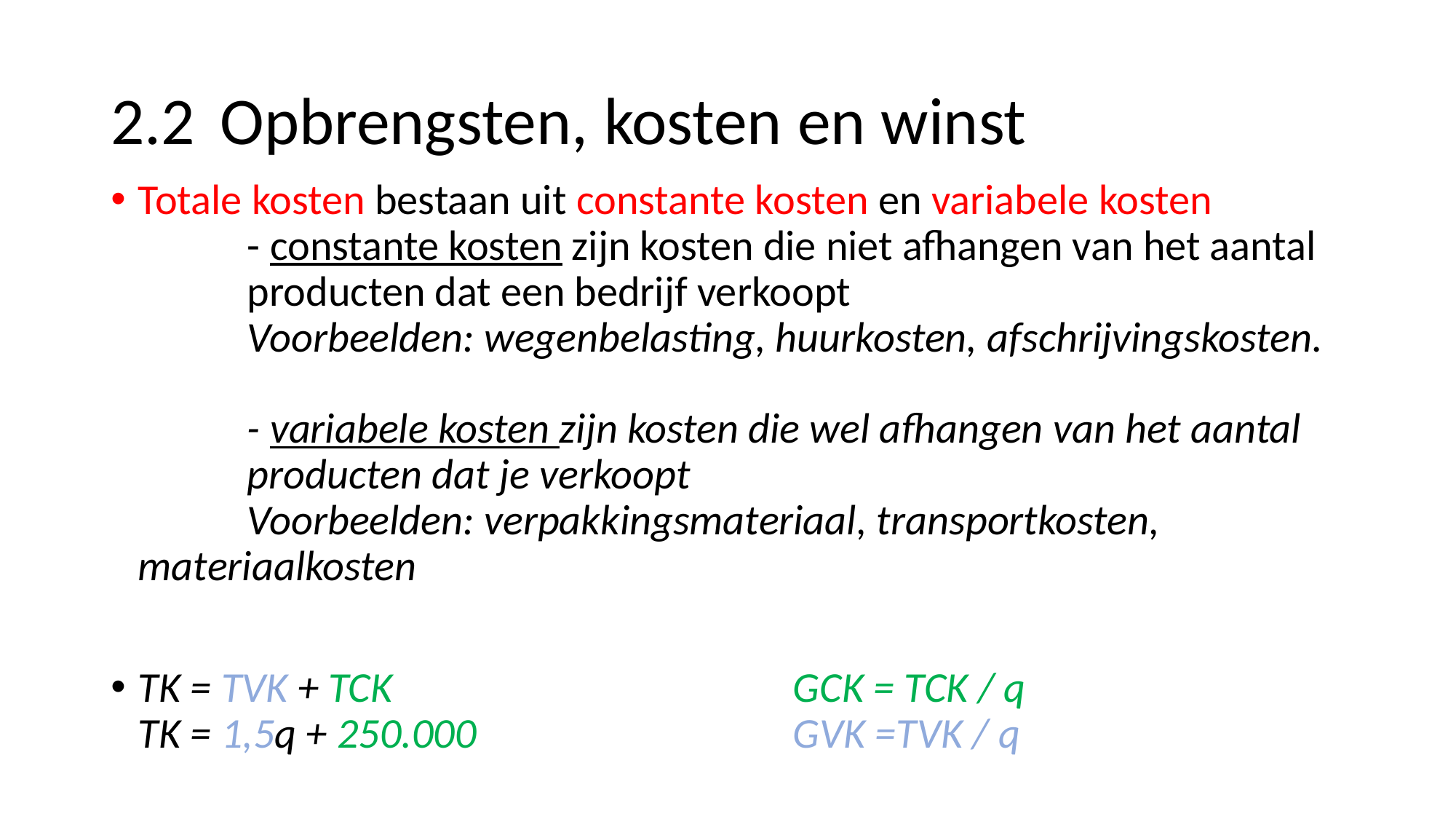

# 2.2	Opbrengsten, kosten en winst
Totale kosten bestaan uit constante kosten en variabele kosten
 	- constante kosten zijn kosten die niet afhangen van het aantal
 	producten dat een bedrijf verkoopt
 	Voorbeelden: wegenbelasting, huurkosten, afschrijvingskosten.
	- variabele kosten zijn kosten die wel afhangen van het aantal
 	producten dat je verkoopt
 	Voorbeelden: verpakkingsmateriaal, transportkosten, materiaalkosten

TK = TVK + TCK				GCK = TCK / q
TK = 1,5q + 250.000			GVK =TVK / q